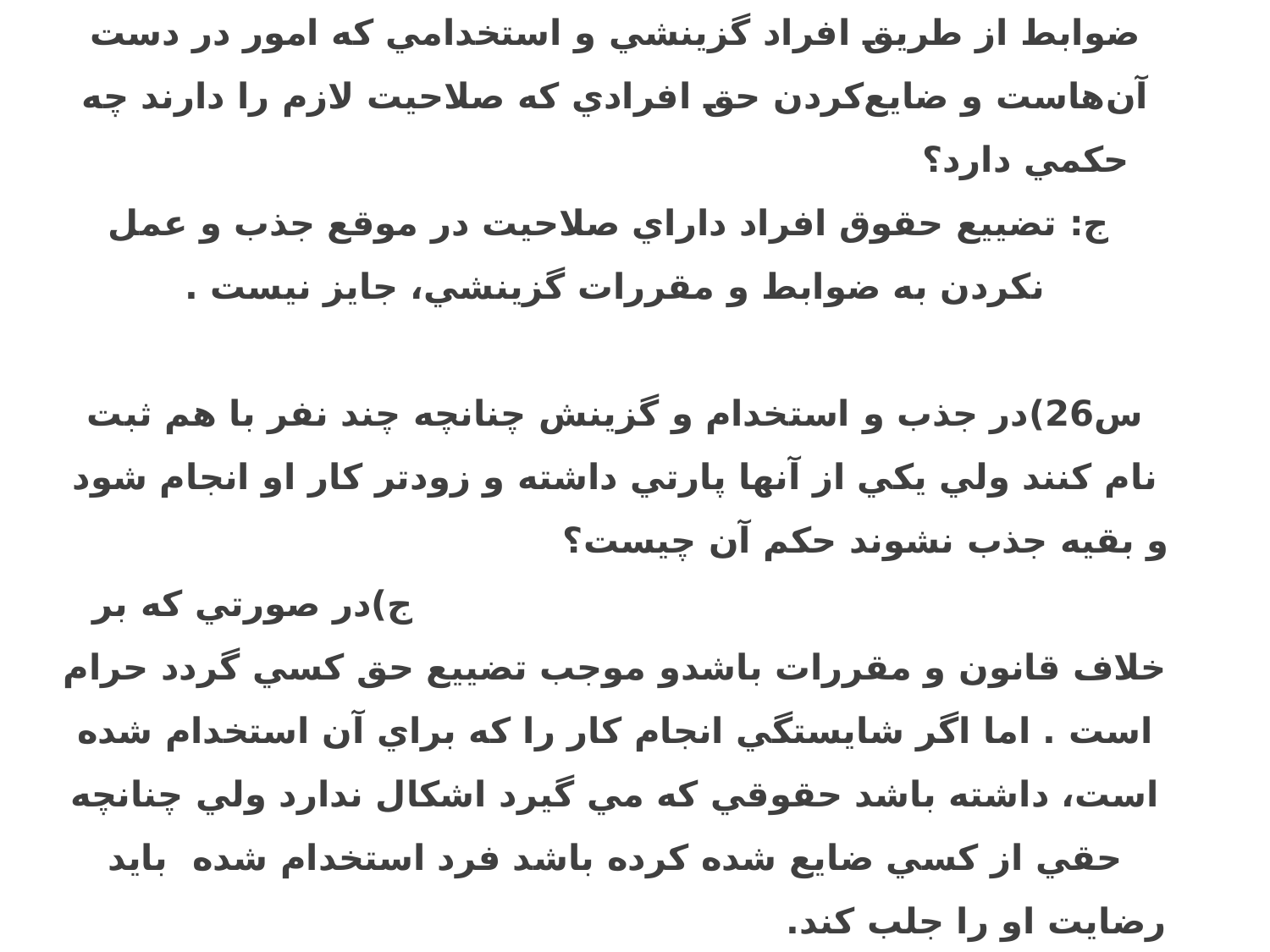

س25)اولويت قائل‌شدن و ناديده‌گرفتن خصوصيات، شرايط و ضوابط از طريق افراد گزينشي و استخدامي كه امور در دست آن‌هاست و ضايع‌كردن حق افرادي كه صلاحيت لازم را دارند چه حكمي دارد؟
 ج: تضييع حقوق افراد داراي صلاحيت در موقع جذب و عمل نكردن به ضوابط و مقررات گزينشي، جايز نيست .

س26)در جذب و استخدام و گزينش چنانچه چند نفر با هم ثبت نام كنند ولي يكي از آنها پارتي داشته و زودتر كار او انجام شود و بقيه جذب نشوند حكم آن چيست؟                                                                                                     ج)در صورتي كه بر خلاف قانون و مقررات باشدو موجب تضييع حق كسي گردد حرام است . اما اگر شايستگي انجام كار را كه براي آن استخدام شده است، داشته باشد حقوقي كه مي گيرد اشكال ندارد ولي چنانچه حقي از كسي ضايع شده كرده باشد فرد استخدام شده  بايد رضايت او را جلب كند.